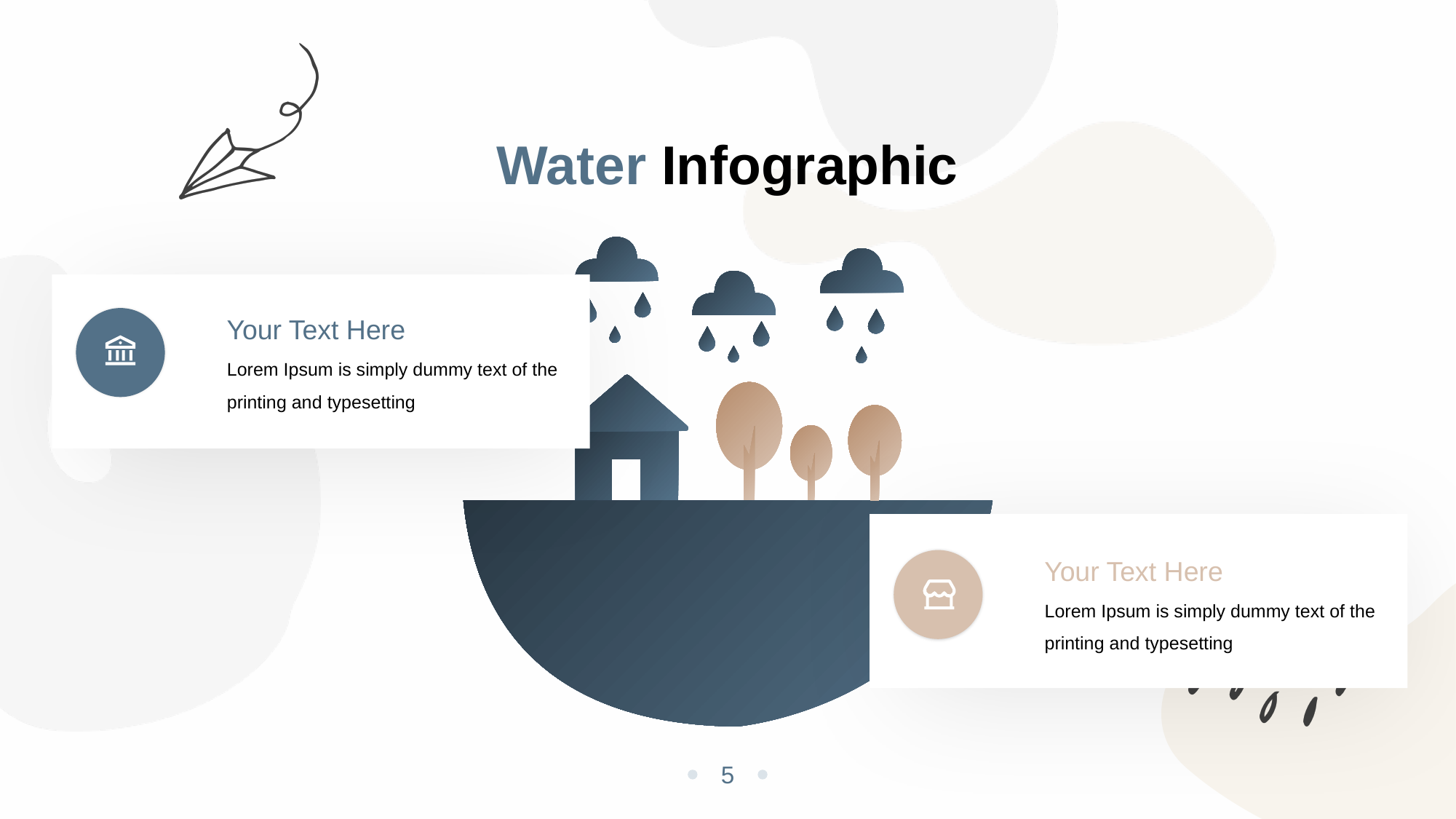

Water Infographic

Your Text Here

Lorem Ipsum is simply dummy text of the printing and typesetting

Your Text Here

Lorem Ipsum is simply dummy text of the printing and typesetting